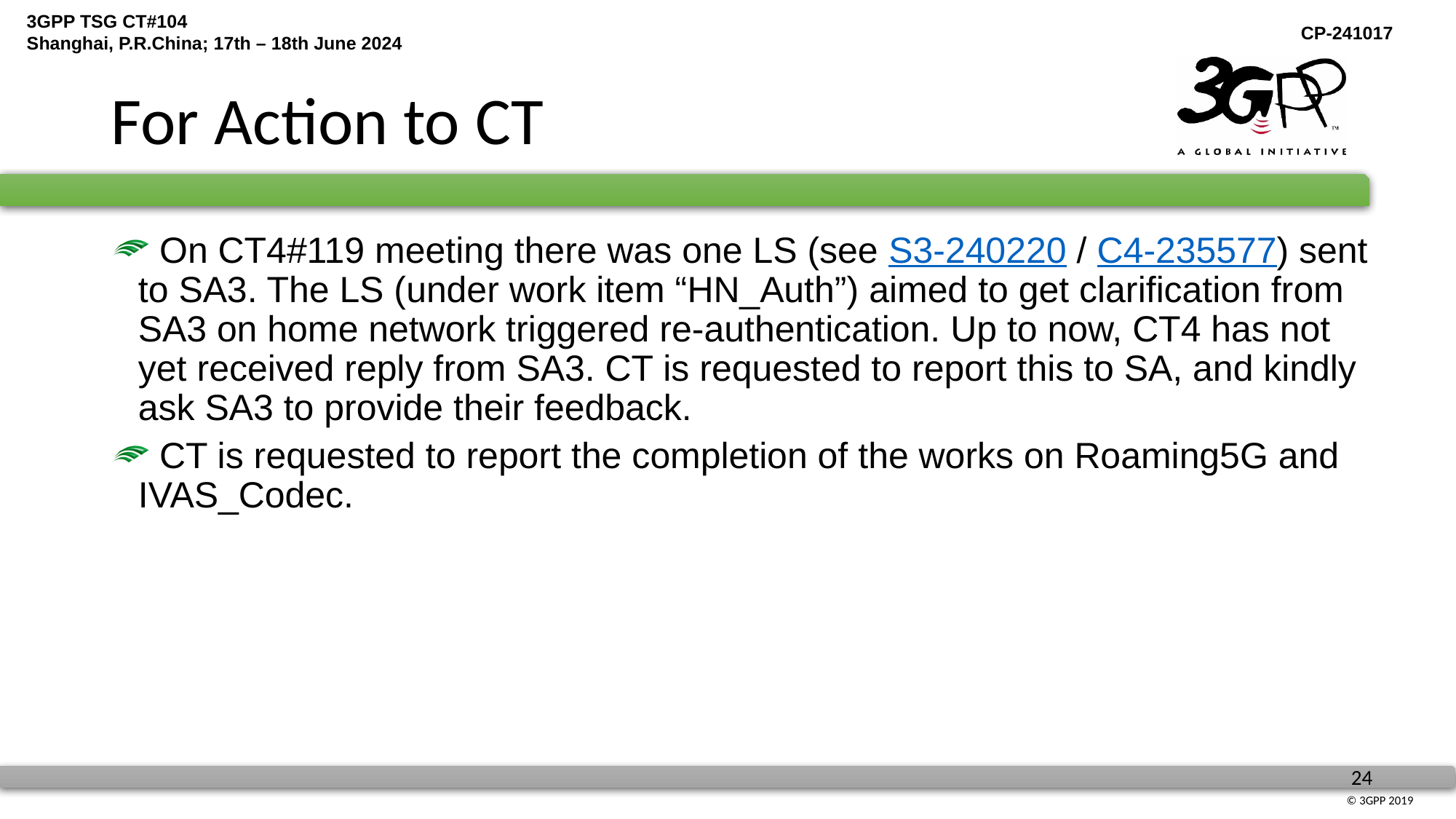

# For Action to CT
 On CT4#119 meeting there was one LS (see S3-240220 / C4-235577) sent to SA3. The LS (under work item “HN_Auth”) aimed to get clarification from SA3 on home network triggered re-authentication. Up to now, CT4 has not yet received reply from SA3. CT is requested to report this to SA, and kindly ask SA3 to provide their feedback.
 CT is requested to report the completion of the works on Roaming5G and IVAS_Codec.